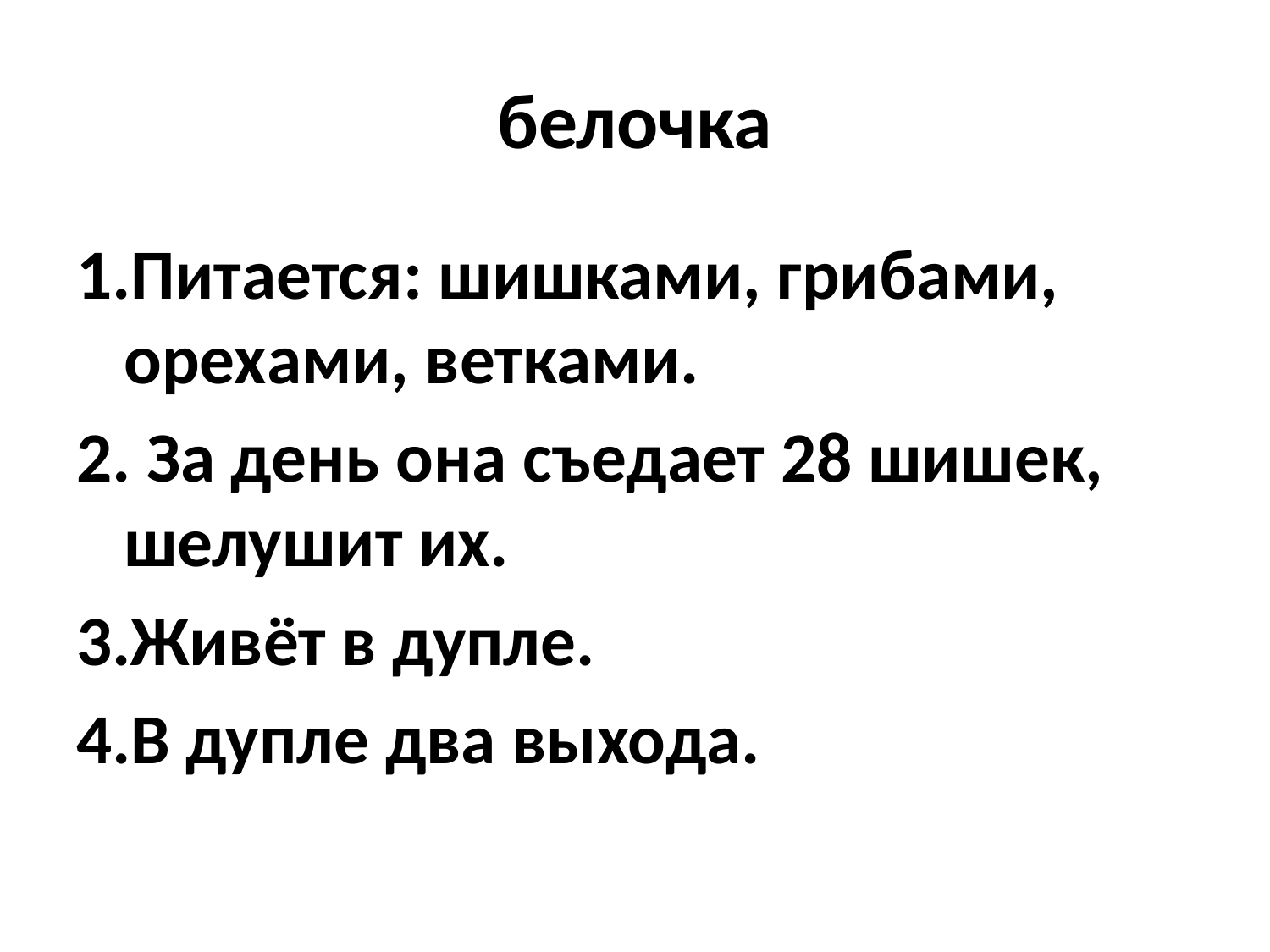

# белочка
1.Питается: шишками, грибами, орехами, ветками.
2. За день она съедает 28 шишек, шелушит их.
3.Живёт в дупле.
4.В дупле два выхода.